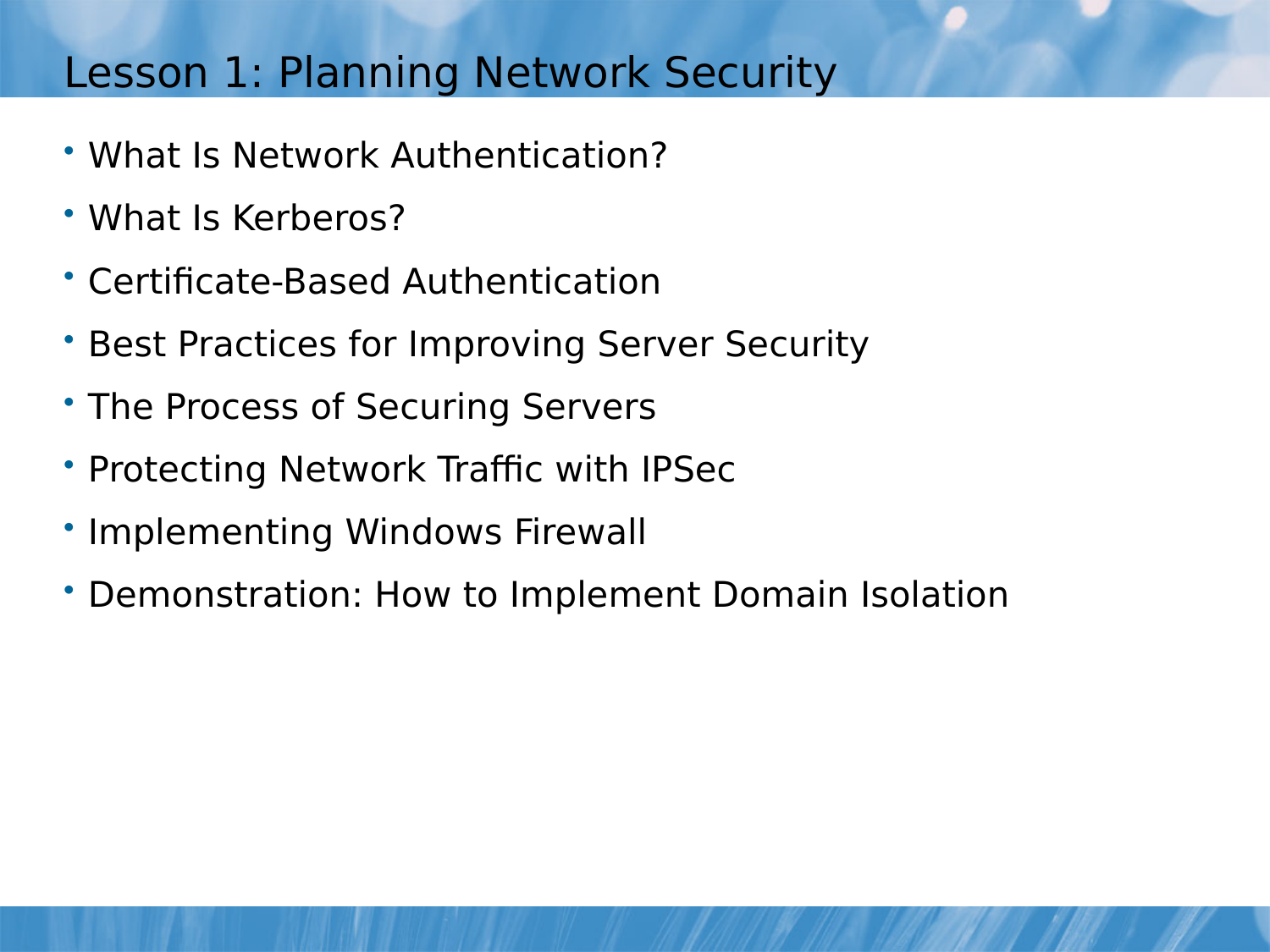

# Lesson 1: Planning Network Security
What Is Network Authentication?
What Is Kerberos?
Certificate-Based Authentication
Best Practices for Improving Server Security
The Process of Securing Servers
Protecting Network Traffic with IPSec
Implementing Windows Firewall
Demonstration: How to Implement Domain Isolation